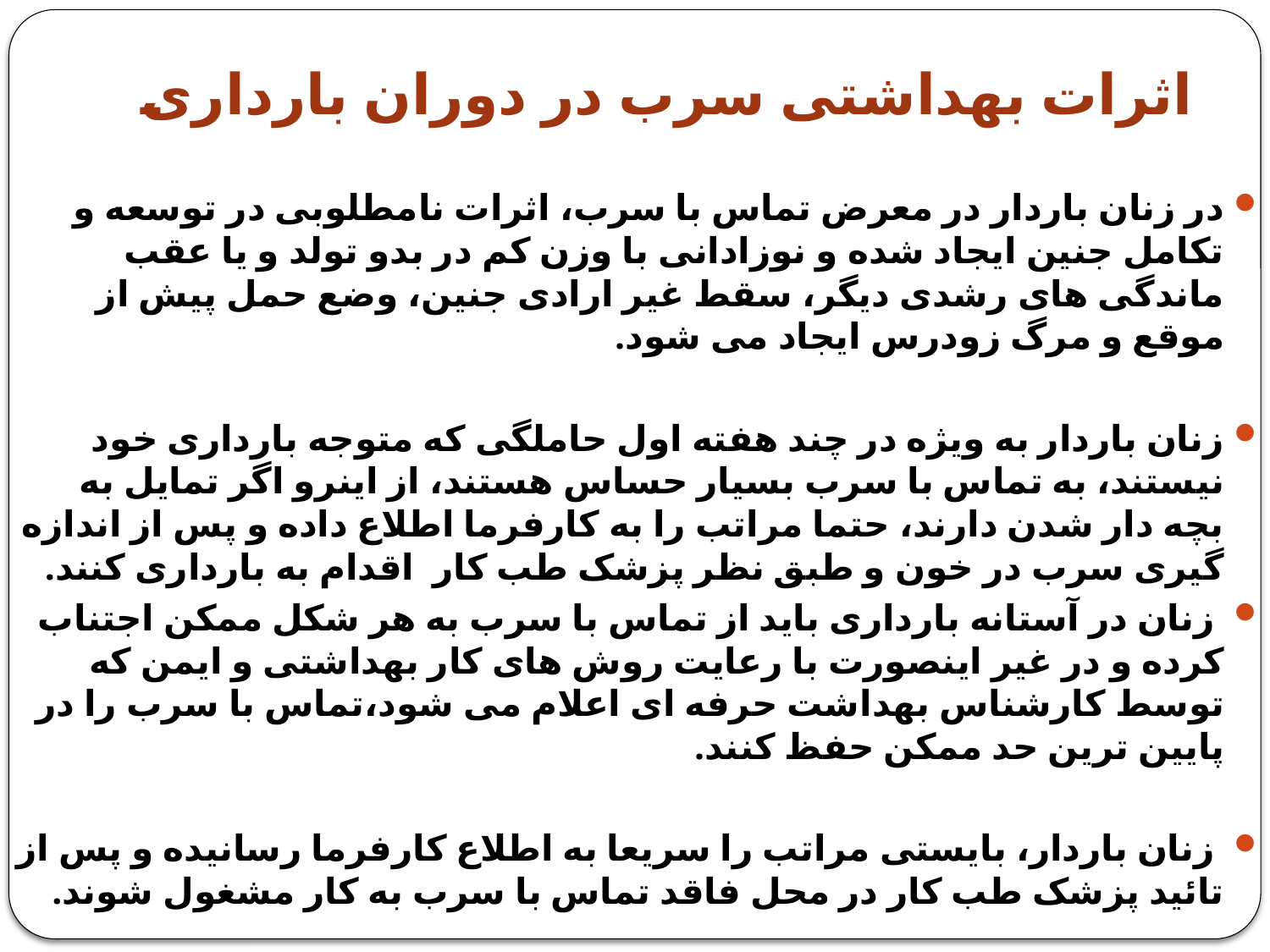

# اثرات بهداشتی سرب در دوران بارداری
در زنان باردار در معرض تماس با سرب، اثرات نامطلوبی در توسعه و تکامل جنین ایجاد شده و نوزادانی با وزن کم در بدو تولد و یا عقب ماندگی های رشدی دیگر، سقط غیر ارادی جنین، وضع حمل پیش از موقع و مرگ زودرس ایجاد می شود.

زنان باردار به ویژه در چند هفته اول حاملگی که متوجه بارداری خود نیستند، به تماس با سرب بسیار حساس هستند، از اینرو اگر تمایل به بچه دار شدن دارند، حتما مراتب را به کارفرما اطلاع داده و پس از اندازه گیری سرب در خون و طبق نظر پزشک طب کار  اقدام به بارداری کنند.
 زنان در آستانه بارداری باید از تماس با سرب به هر شکل ممکن اجتناب کرده و در غیر اینصورت با رعایت روش های کار بهداشتی و ایمن که توسط کارشناس بهداشت حرفه ای اعلام می شود،تماس با سرب را در پایین ترین حد ممکن حفظ کنند.

 زنان باردار، بایستی مراتب را سریعا به اطلاع کارفرما رسانیده و پس از تائید پزشک طب کار در محل فاقد تماس با سرب به کار مشغول شوند.